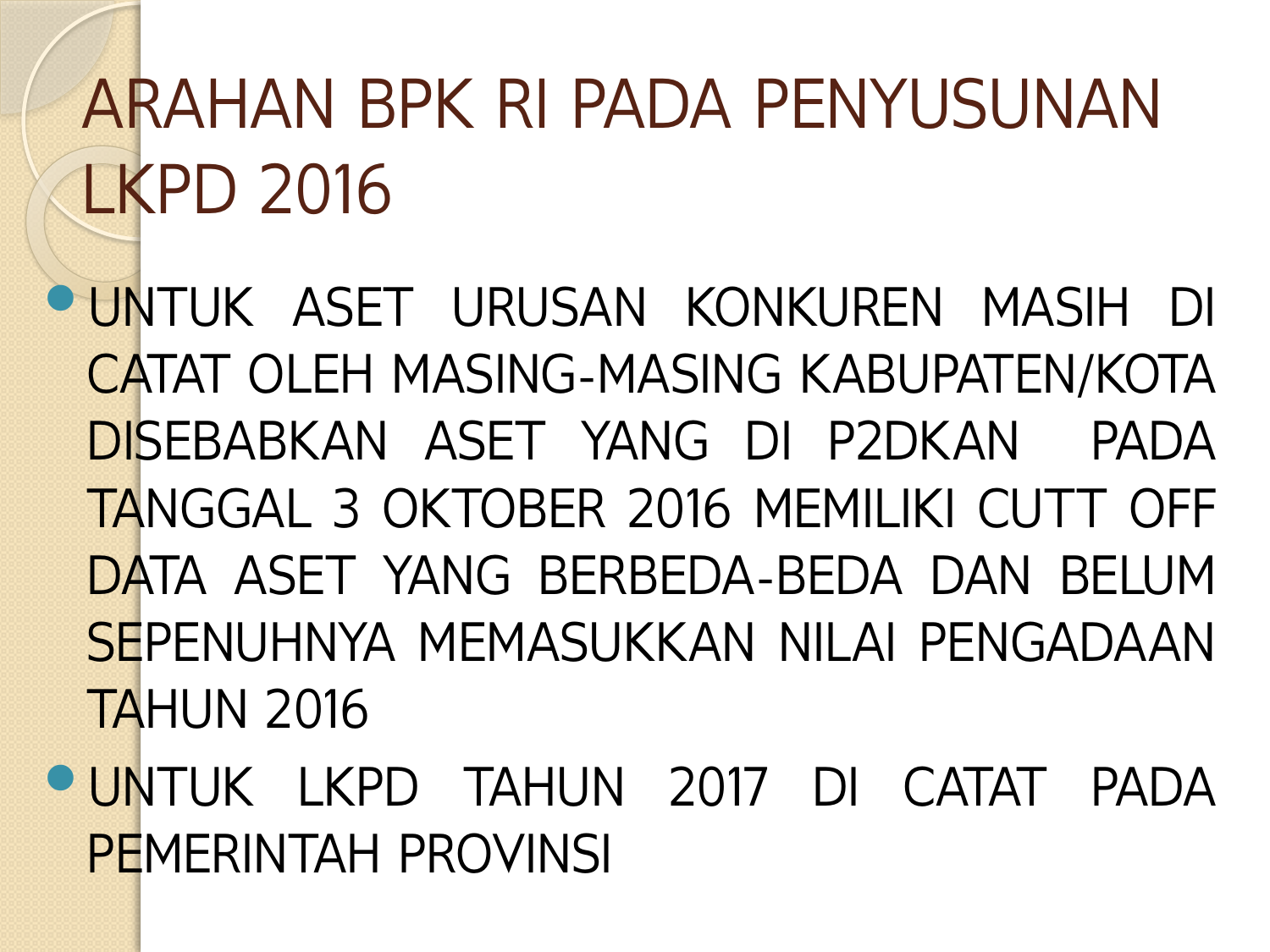

# ARAHAN BPK RI PADA PENYUSUNAN LKPD 2016
UNTUK ASET URUSAN KONKUREN MASIH DI CATAT OLEH MASING-MASING KABUPATEN/KOTA DISEBABKAN ASET YANG DI P2DKAN  PADA TANGGAL 3 OKTOBER 2016 MEMILIKI CUTT OFF DATA ASET YANG BERBEDA-BEDA DAN BELUM SEPENUHNYA MEMASUKKAN NILAI PENGADAAN TAHUN 2016
UNTUK LKPD TAHUN 2017 DI CATAT PADA PEMERINTAH PROVINSI